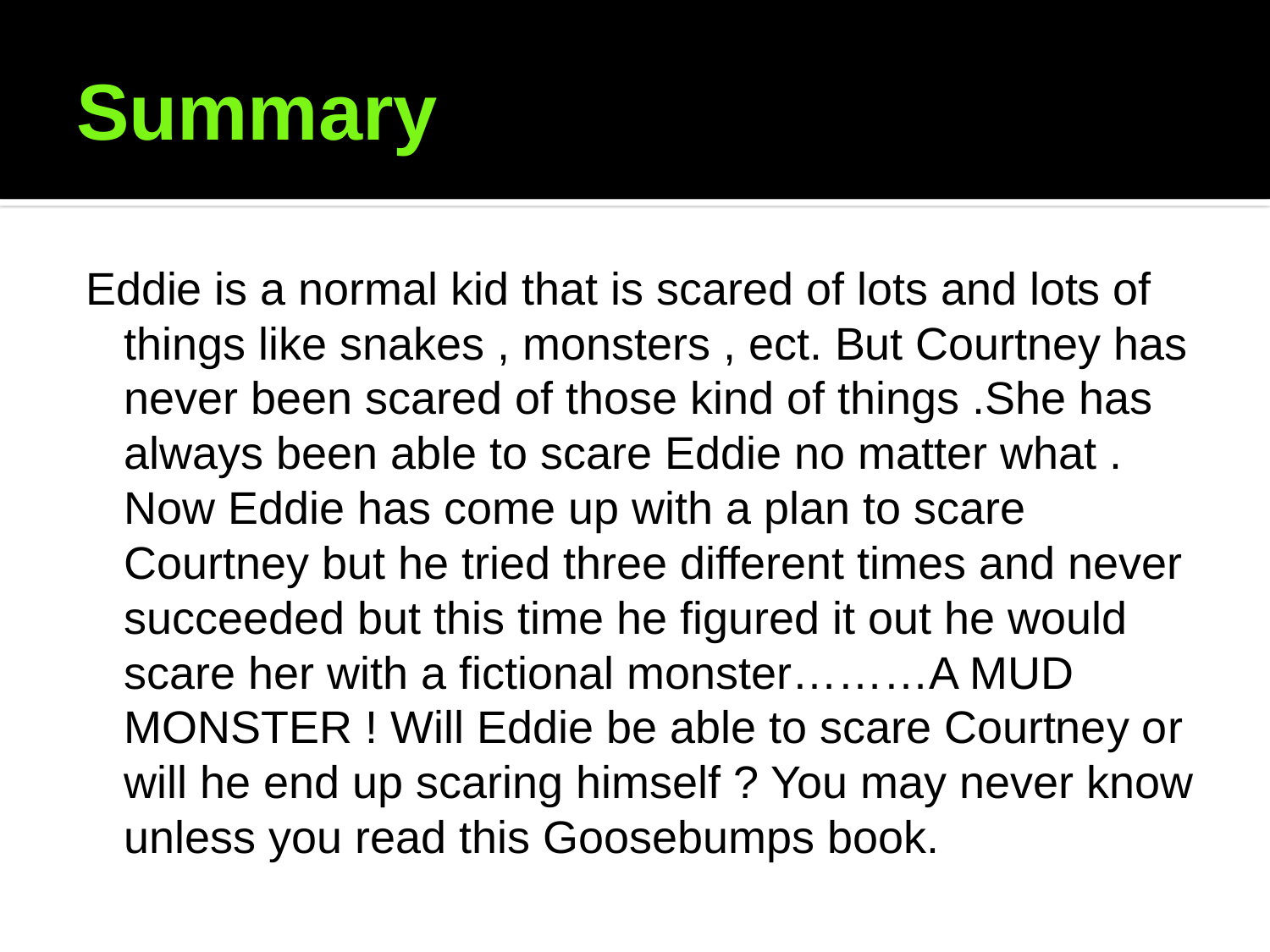

# Summary
Eddie is a normal kid that is scared of lots and lots of things like snakes , monsters , ect. But Courtney has never been scared of those kind of things .She has always been able to scare Eddie no matter what . Now Eddie has come up with a plan to scare Courtney but he tried three different times and never succeeded but this time he figured it out he would scare her with a fictional monster………A MUD MONSTER ! Will Eddie be able to scare Courtney or will he end up scaring himself ? You may never know unless you read this Goosebumps book.